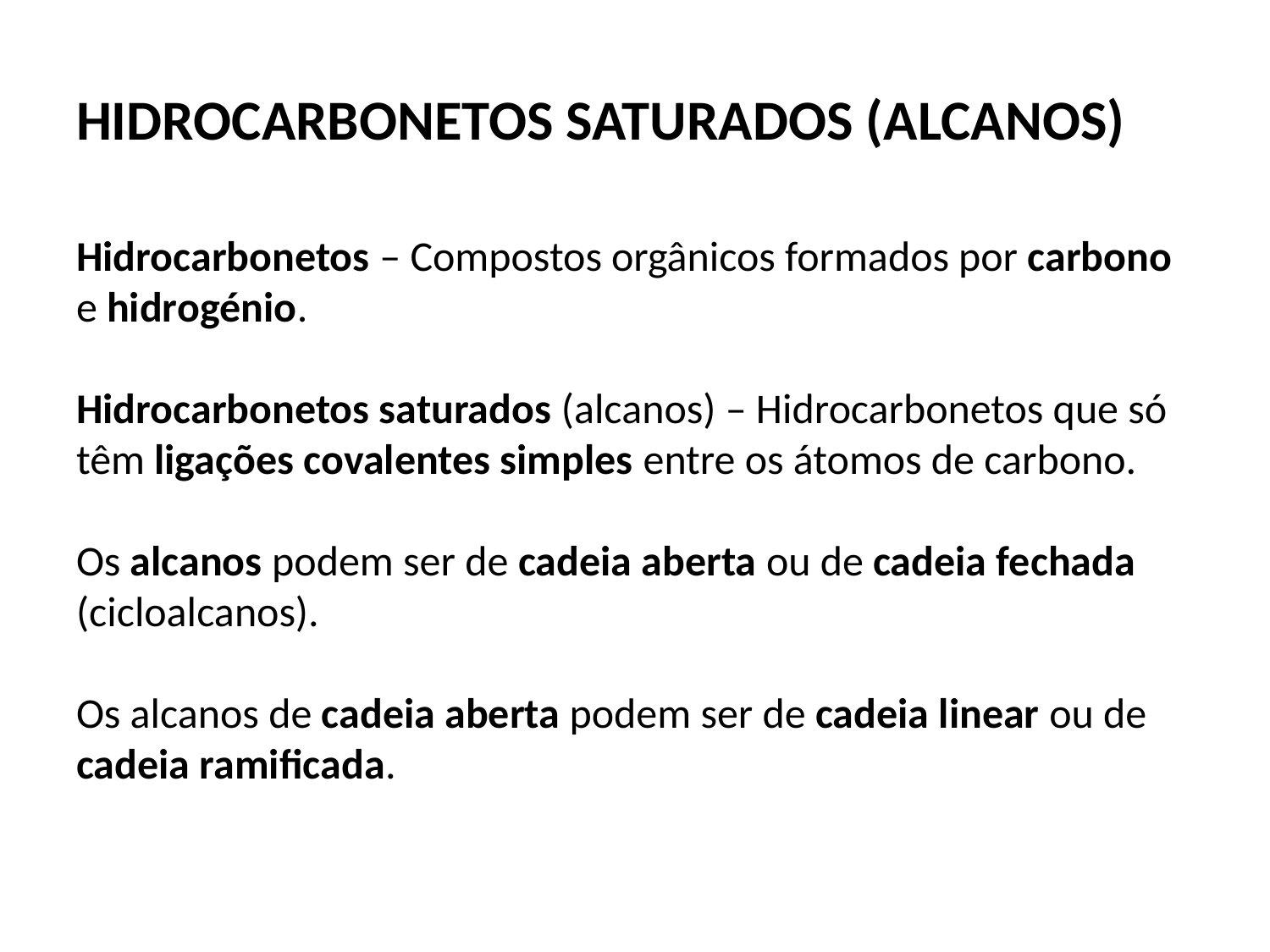

# HIDROCARBONETOS SATURADOS (ALCANOS)
Hidrocarbonetos – Compostos orgânicos formados por carbono e hidrogénio.

Hidrocarbonetos saturados (alcanos) – Hidrocarbonetos que só têm ligações covalentes simples entre os átomos de carbono.

Os alcanos podem ser de cadeia aberta ou de cadeia fechada (cicloalcanos).

Os alcanos de cadeia aberta podem ser de cadeia linear ou de cadeia ramificada.